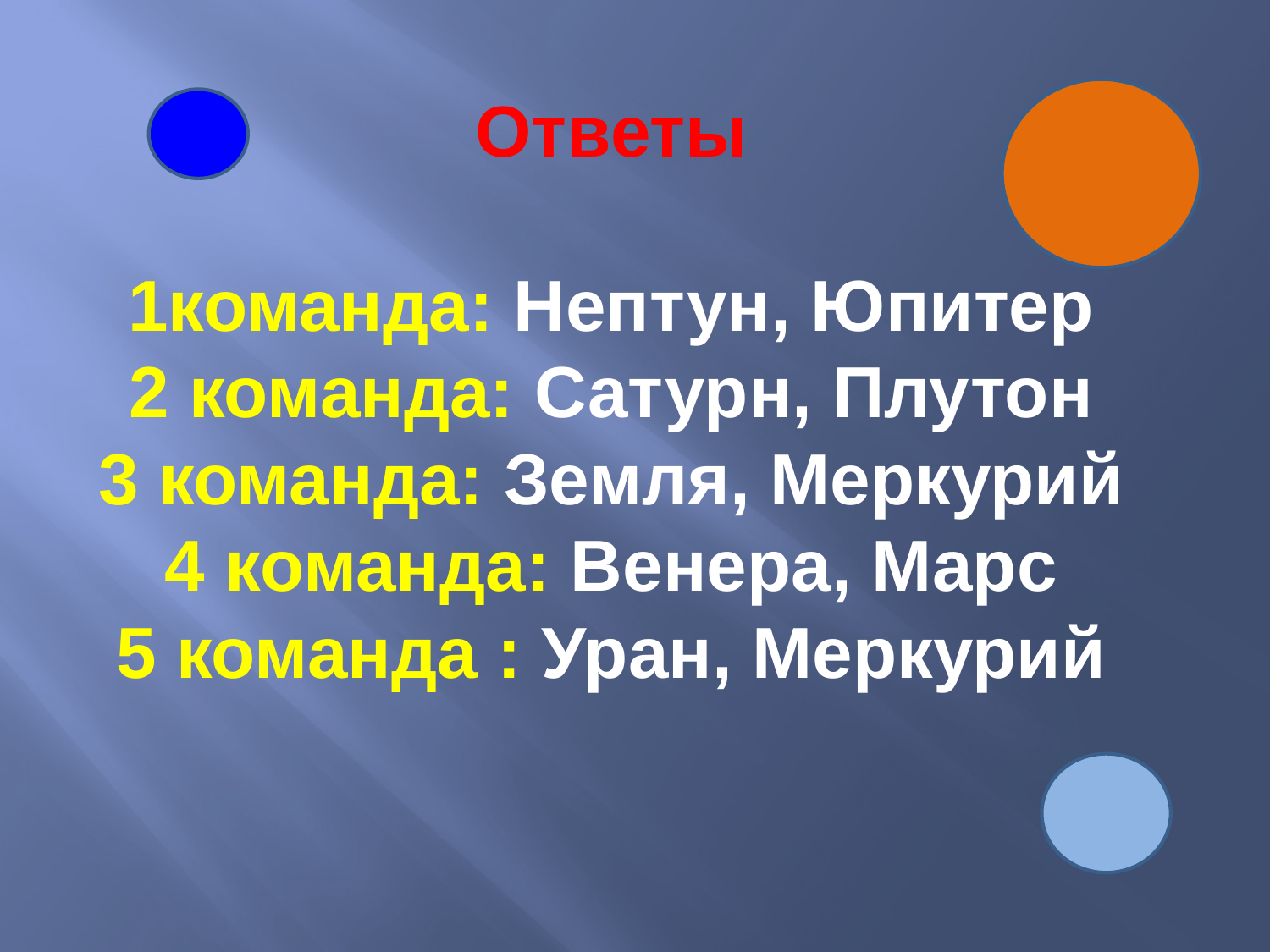

# Ответы 1команда: Нептун, Юпитер 2 команда: Сатурн, Плутон 3 команда: Земля, Меркурий 4 команда: Венера, Марс 5 команда : Уран, Меркурий